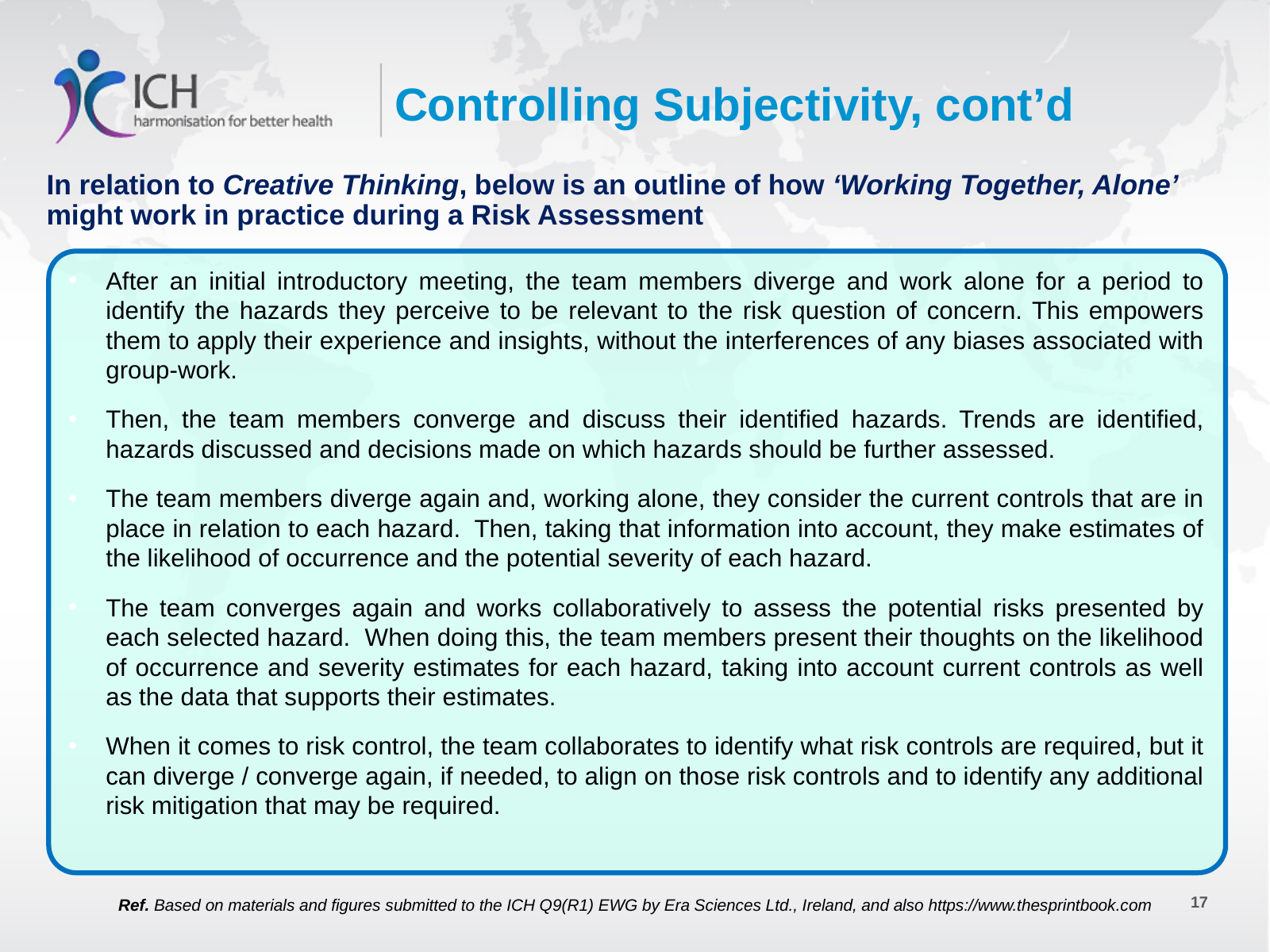

# Controlling Subjectivity, cont’d
In relation to Creative Thinking, below is an outline of how ‘Working Together, Alone’ might work in practice during a Risk Assessment
After an initial introductory meeting, the team members diverge and work alone for a period to identify the hazards they perceive to be relevant to the risk question of concern. This empowers them to apply their experience and insights, without the interferences of any biases associated with group-work.
Then, the team members converge and discuss their identified hazards. Trends are identified, hazards discussed and decisions made on which hazards should be further assessed.
The team members diverge again and, working alone, they consider the current controls that are in place in relation to each hazard.  Then, taking that information into account, they make estimates of the likelihood of occurrence and the potential severity of each hazard.
The team converges again and works collaboratively to assess the potential risks presented by each selected hazard.  When doing this, the team members present their thoughts on the likelihood of occurrence and severity estimates for each hazard, taking into account current controls as well as the data that supports their estimates.
When it comes to risk control, the team collaborates to identify what risk controls are required, but it can diverge / converge again, if needed, to align on those risk controls and to identify any additional risk mitigation that may be required.
17
Ref. Based on materials and figures submitted to the ICH Q9(R1) EWG by Era Sciences Ltd., Ireland, and also https://www.thesprintbook.com